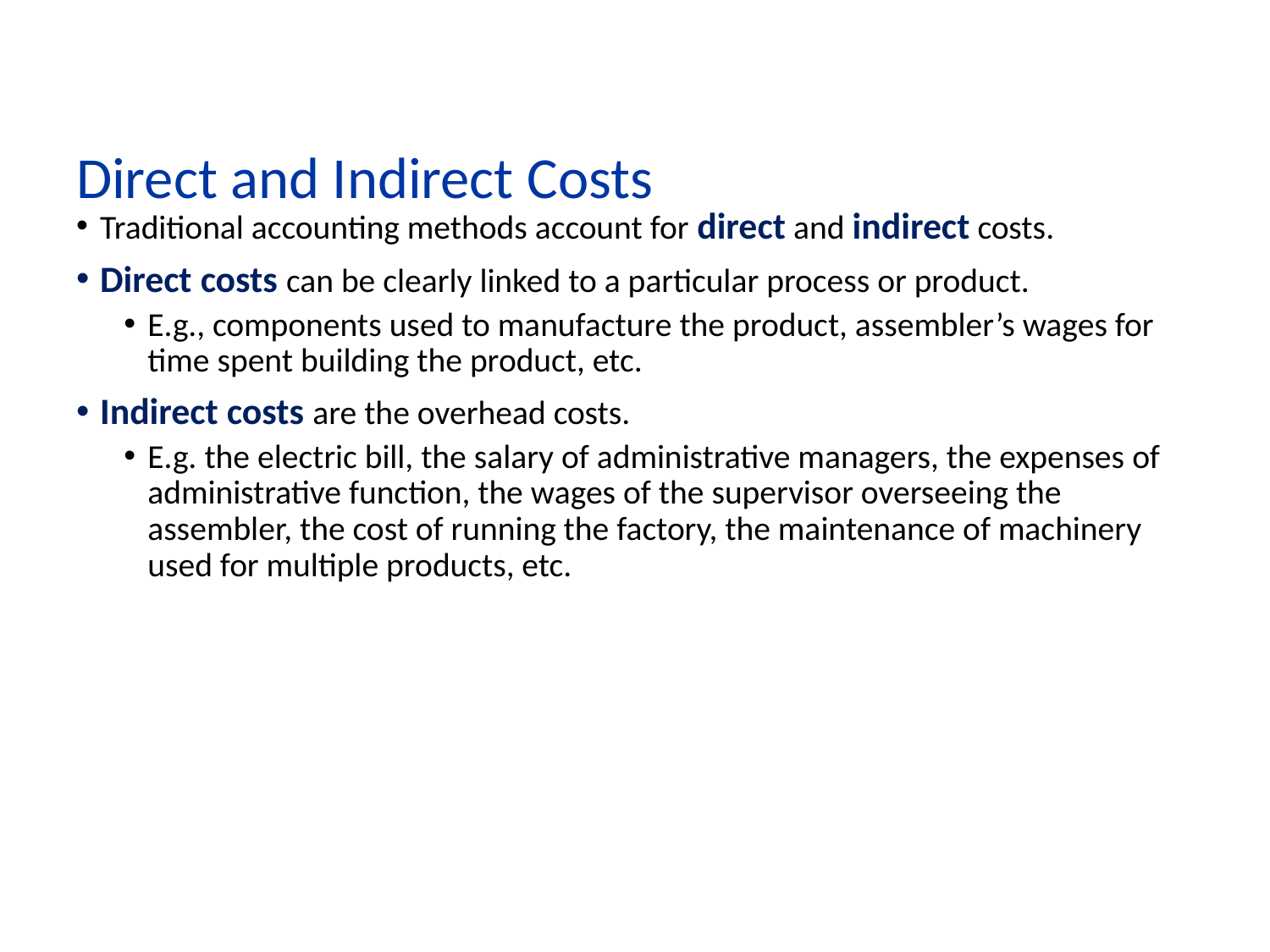

# Direct and Indirect Costs
Traditional accounting methods account for direct and indirect costs.
Direct costs can be clearly linked to a particular process or product.
E.g., components used to manufacture the product, assembler’s wages for time spent building the product, etc.
Indirect costs are the overhead costs.
E.g. the electric bill, the salary of administrative managers, the expenses of administrative function, the wages of the supervisor overseeing the assembler, the cost of running the factory, the maintenance of machinery used for multiple products, etc.